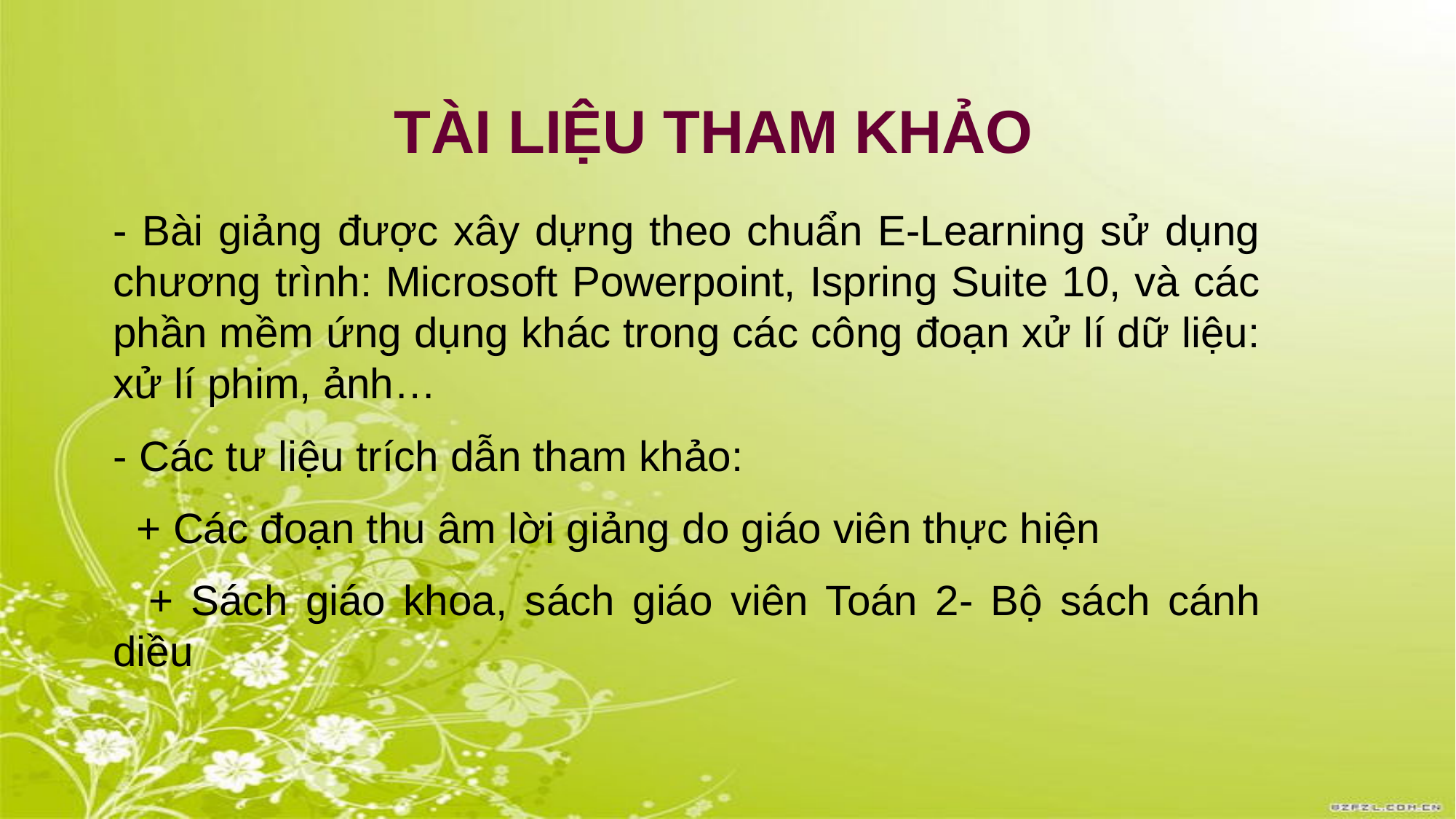

TÀI LIỆU THAM KHẢO
- Bài giảng được xây dựng theo chuẩn E-Learning sử dụng chương trình: Microsoft Powerpoint, Ispring Suite 10, và các phần mềm ứng dụng khác trong các công đoạn xử lí dữ liệu: xử lí phim, ảnh…
- Các tư liệu trích dẫn tham khảo:
  + Các đoạn thu âm lời giảng do giáo viên thực hiện
  + Sách giáo khoa, sách giáo viên Toán 2- Bộ sách cánh diều